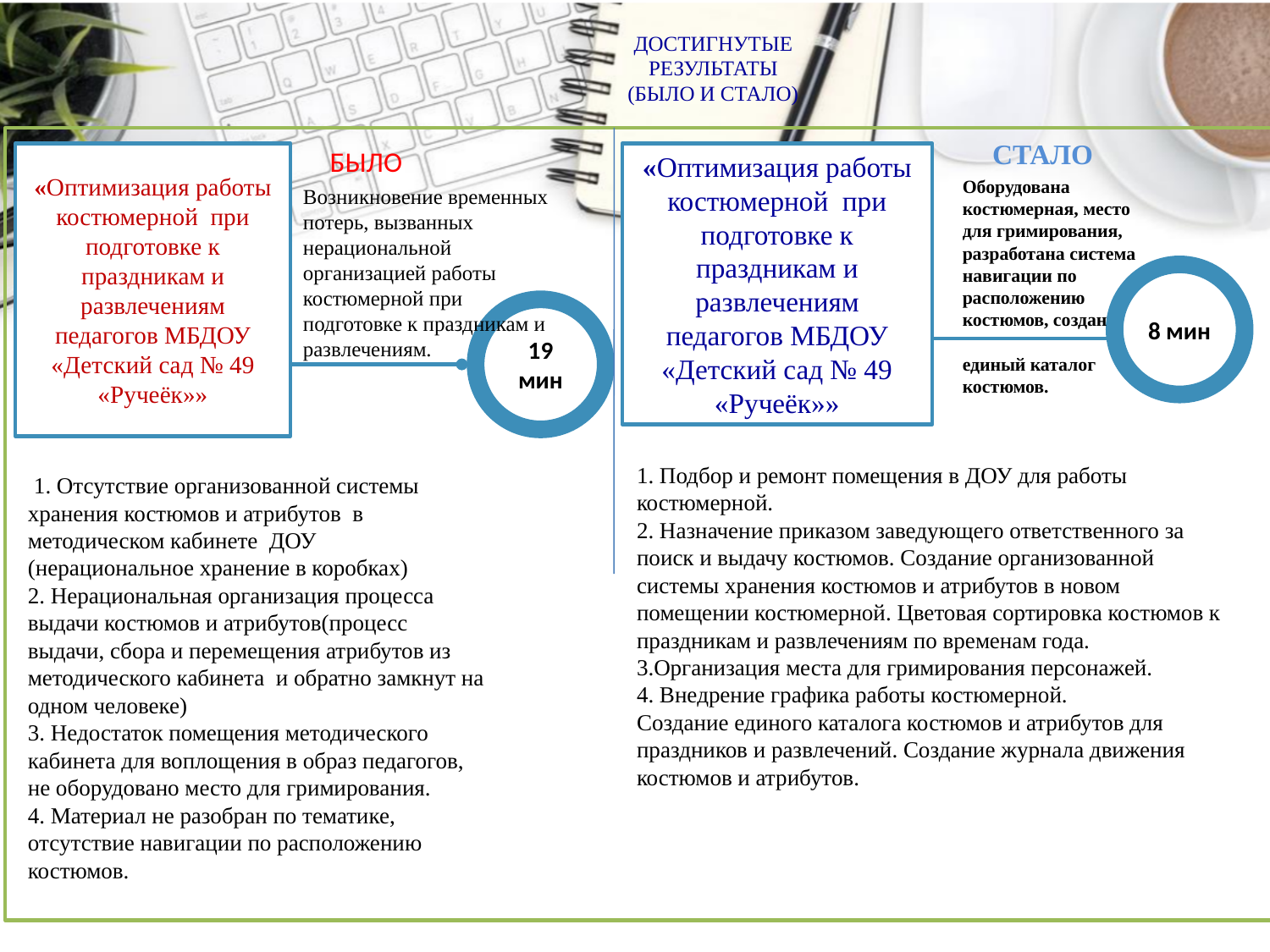

Достигнутые
результаты
(было и стало)

СТАЛО
БЫЛО
«Оптимизация работы костюмерной  при подготовке к праздникам и развлечениям педагогов МБДОУ «Детский сад № 49 «Ручеёк»»
«Оптимизация работы костюмерной  при подготовке к праздникам и развлечениям педагогов МБДОУ «Детский сад № 49 «Ручеёк»»
Оборудована костюмерная, место для гримирования, разработана система навигации по расположению костюмов, создан

единый каталог костюмов.
Возникновение временных  потерь, вызванных нерациональной организацией работы костюмерной при подготовке к праздникам и развлечениям.
8 мин
19 мин

1. Подбор и ремонт помещения в ДОУ для работы костюмерной.
2. Назначение приказом заведующего ответственного за поиск и выдачу костюмов. Создание организованной системы хранения костюмов и атрибутов в новом помещении костюмерной. Цветовая сортировка костюмов к праздникам и развлечениям по временам года.
3.Организация места для гримирования персонажей.
4. Внедрение графика работы костюмерной.
Создание единого каталога костюмов и атрибутов для праздников и развлечений. Создание журнала движения костюмов и атрибутов.

 1. Отсутствие организованной системы хранения костюмов и атрибутов  в методическом кабинете  ДОУ (нерациональное хранение в коробках)
2. Нерациональная организация процесса выдачи костюмов и атрибутов(процесс выдачи, сбора и перемещения атрибутов из методического кабинета  и обратно замкнут на одном человеке)
3. Недостаток помещения методического кабинета для воплощения в образ педагогов, не оборудовано место для гримирования.
4. Материал не разобран по тематике, отсутствие навигации по расположению костюмов.